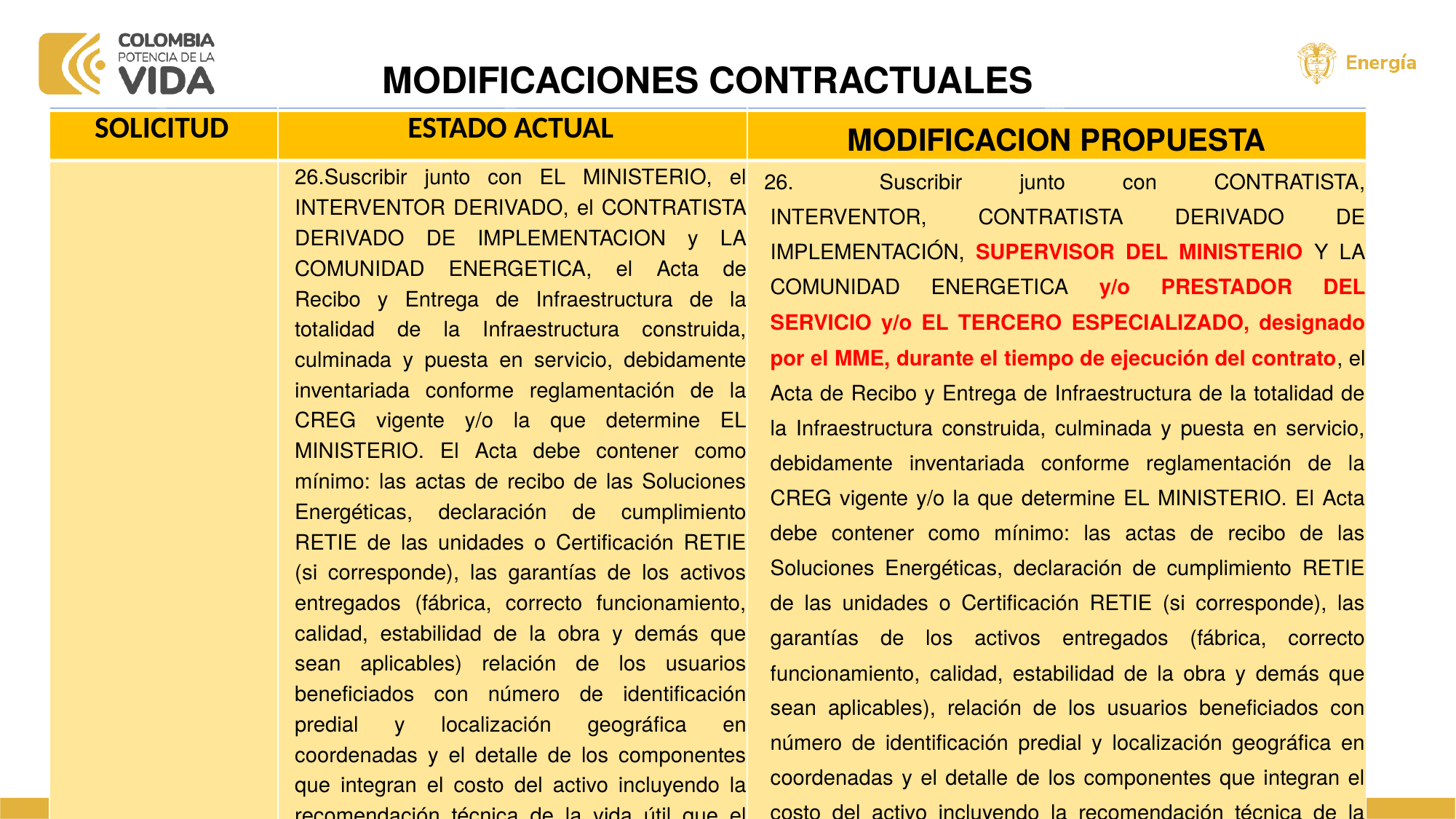

# MODIFICACIONES CONTRACTUALES
| SOLICITUDES | ESTADO ACTUAL | MODIFICACIÓN PROPUESTA |
| --- | --- | --- |
| SOLICITUD | ESTADO ACTUAL | MODIFICACION PROPUESTA |
|  | 26.Suscribir junto con EL MINISTERIO, el INTERVENTOR DERIVADO, el CONTRATISTA DERIVADO DE IMPLEMENTACION y LA COMUNIDAD ENERGETICA, el Acta de Recibo y Entrega de Infraestructura de la totalidad de la Infraestructura construida, culminada y puesta en servicio, debidamente inventariada conforme reglamentación de la CREG vigente y/o la que determine EL MINISTERIO. El Acta debe contener como mínimo: las actas de recibo de las Soluciones Energéticas, declaración de cumplimiento RETIE de las unidades o Certificación RETIE (si corresponde), las garantías de los activos entregados (fábrica, correcto funcionamiento, calidad, estabilidad de la obra y demás que sean aplicables) relación de los usuarios beneficiados con número de identificación predial y localización geográfica en coordenadas y el detalle de los componentes que integran el costo del activo incluyendo la recomendación técnica de la vida útil que el activo tiene según el constructor o fabricante según aplique. | 26. Suscribir junto con CONTRATISTA, INTERVENTOR, CONTRATISTA DERIVADO DE IMPLEMENTACIÓN, SUPERVISOR DEL MINISTERIO Y LA COMUNIDAD ENERGETICA y/o PRESTADOR DEL SERVICIO y/o EL TERCERO ESPECIALIZADO, designado por el MME, durante el tiempo de ejecución del contrato, el Acta de Recibo y Entrega de Infraestructura de la totalidad de la Infraestructura construida, culminada y puesta en servicio, debidamente inventariada conforme reglamentación de la CREG vigente y/o la que determine EL MINISTERIO. El Acta debe contener como mínimo: las actas de recibo de las Soluciones Energéticas, declaración de cumplimiento RETIE de las unidades o Certificación RETIE (si corresponde), las garantías de los activos entregados (fábrica, correcto funcionamiento, calidad, estabilidad de la obra y demás que sean aplicables), relación de los usuarios beneficiados con número de identificación predial y localización geográfica en coordenadas y el detalle de los componentes que integran el costo del activo incluyendo la recomendación técnica de la vida útil que el activo tiene según el constructor o fabricante según aplique. |